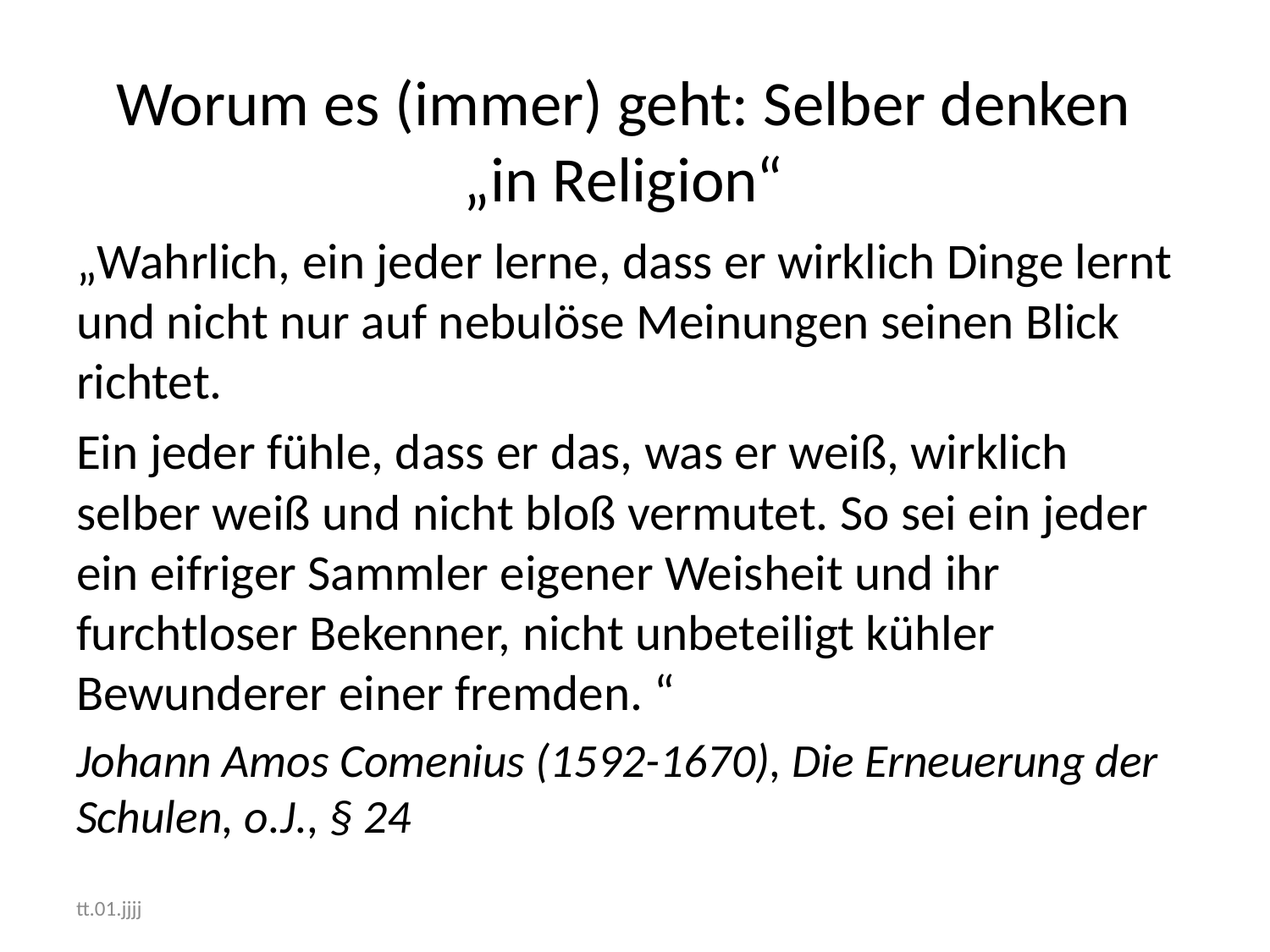

# Worum es (immer) geht: Selber denken „in Religion“
„Wahrlich, ein jeder lerne, dass er wirklich Dinge lernt und nicht nur auf nebulöse Meinungen seinen Blick richtet.
Ein jeder fühle, dass er das, was er weiß, wirklich selber weiß und nicht bloß vermutet. So sei ein jeder ein eifriger Sammler eigener Weisheit und ihr furchtloser Bekenner, nicht unbeteiligt kühler Bewunderer einer fremden. “
Johann Amos Comenius (1592-1670), Die Erneuerung der Schulen, o.J., § 24
tt.01.jjjj